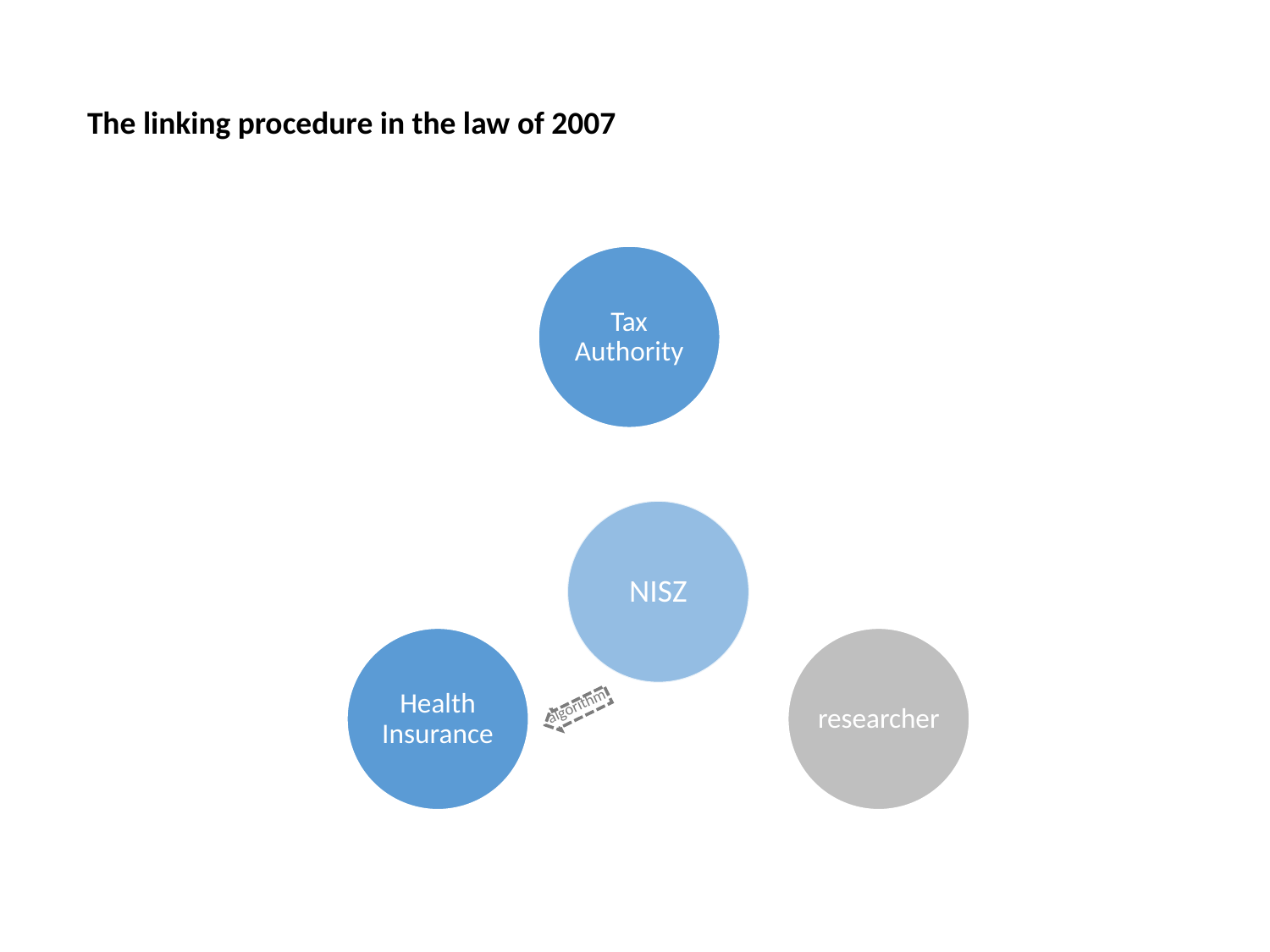

The linking procedure in the law of 2007

NISZ

Tax Authority

researcher

Health Insurance

algorithm